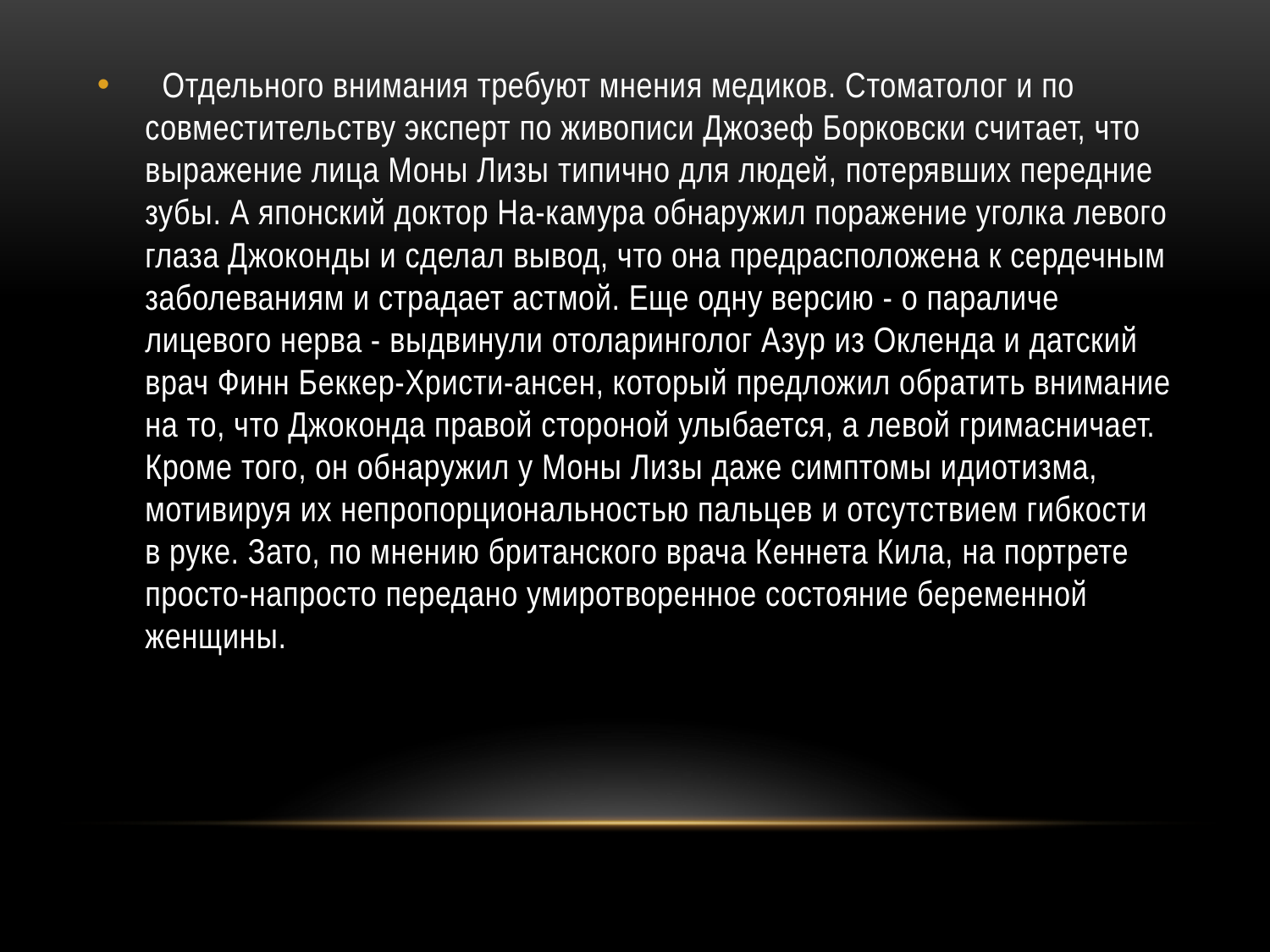

Отдельного внимания требуют мнения медиков. Стоматолог и по совместительству эксперт по живописи Джозеф Борковски считает, что выражение лица Моны Лизы типично для людей, потерявших передние зубы. А японский доктор На-камура обнаружил поражение уголка левого глаза Джоконды и сделал вывод, что она предрасположена к сердечным заболеваниям и страдает астмой. Еще одну версию - о параличе лицевого нерва - выдвинули отоларинголог Азур из Окленда и датский врач Финн Беккер-Христи-ансен, который предложил обратить внимание на то, что Джоконда правой стороной улыбается, а левой гримасничает. Кроме того, он обнаружил у Моны Лизы даже симптомы идиотизма, мотивируя их непропорциональностью пальцев и отсутствием гибкости в руке. Зато, по мнению британского врача Кеннета Кила, на портрете просто-напросто передано умиротворенное состояние беременной женщины.